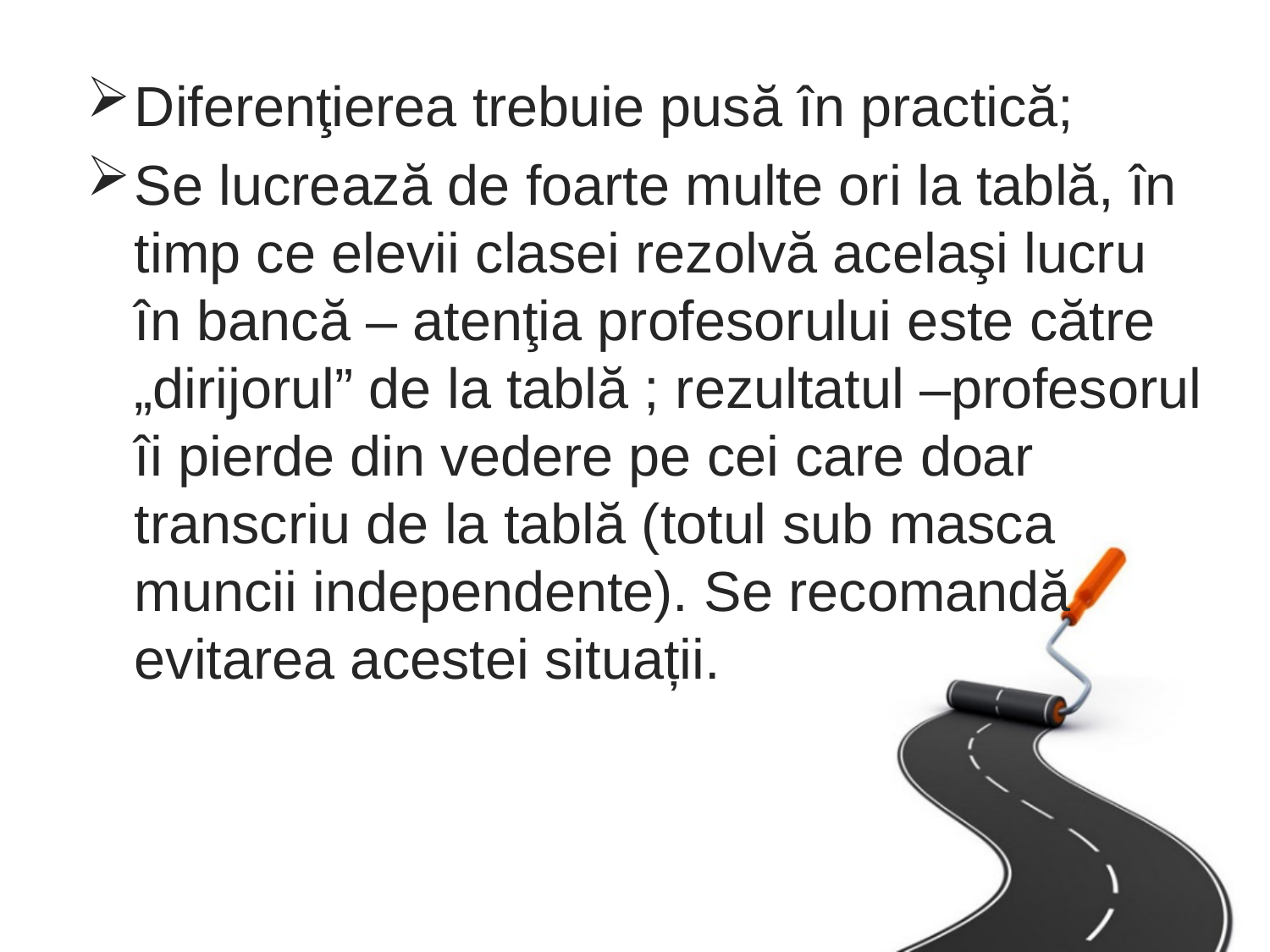

Diferenţierea trebuie pusă în practică;
Se lucrează de foarte multe ori la tablă, în timp ce elevii clasei rezolvă acelaşi lucru în bancă – atenţia profesorului este către „dirijorul” de la tablă ; rezultatul –profesorul îi pierde din vedere pe cei care doar transcriu de la tablă (totul sub masca muncii independente). Se recomandă evitarea acestei situații.